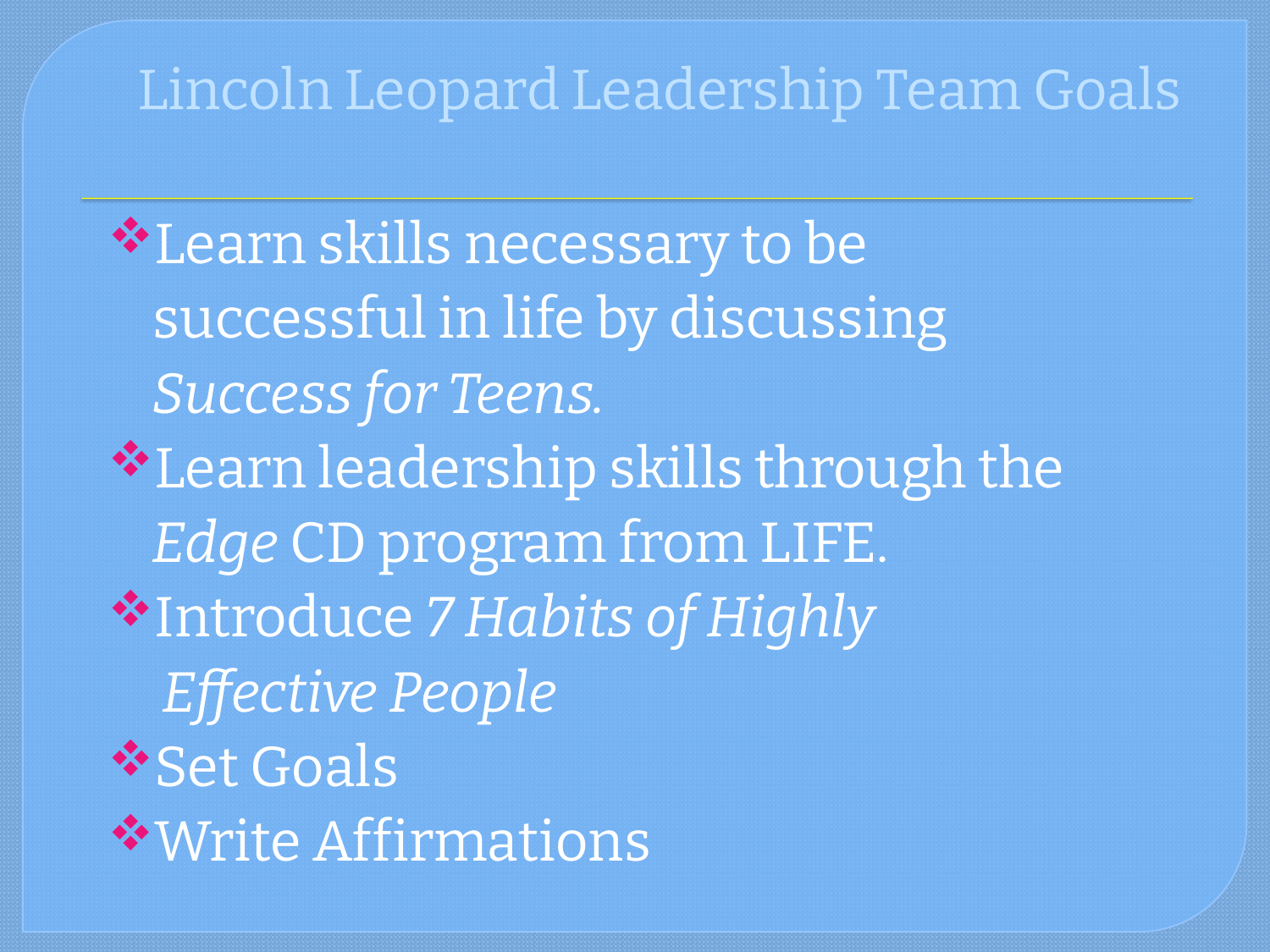

# Lincoln Leopard Leadership Team Goals
Learn skills necessary to be
    successful in life by discussing
    Success for Teens.
Learn leadership skills through the
    Edge CD program from LIFE.
Introduce 7 Habits of Highly
	  Effective People
Set Goals
Write Affirmations